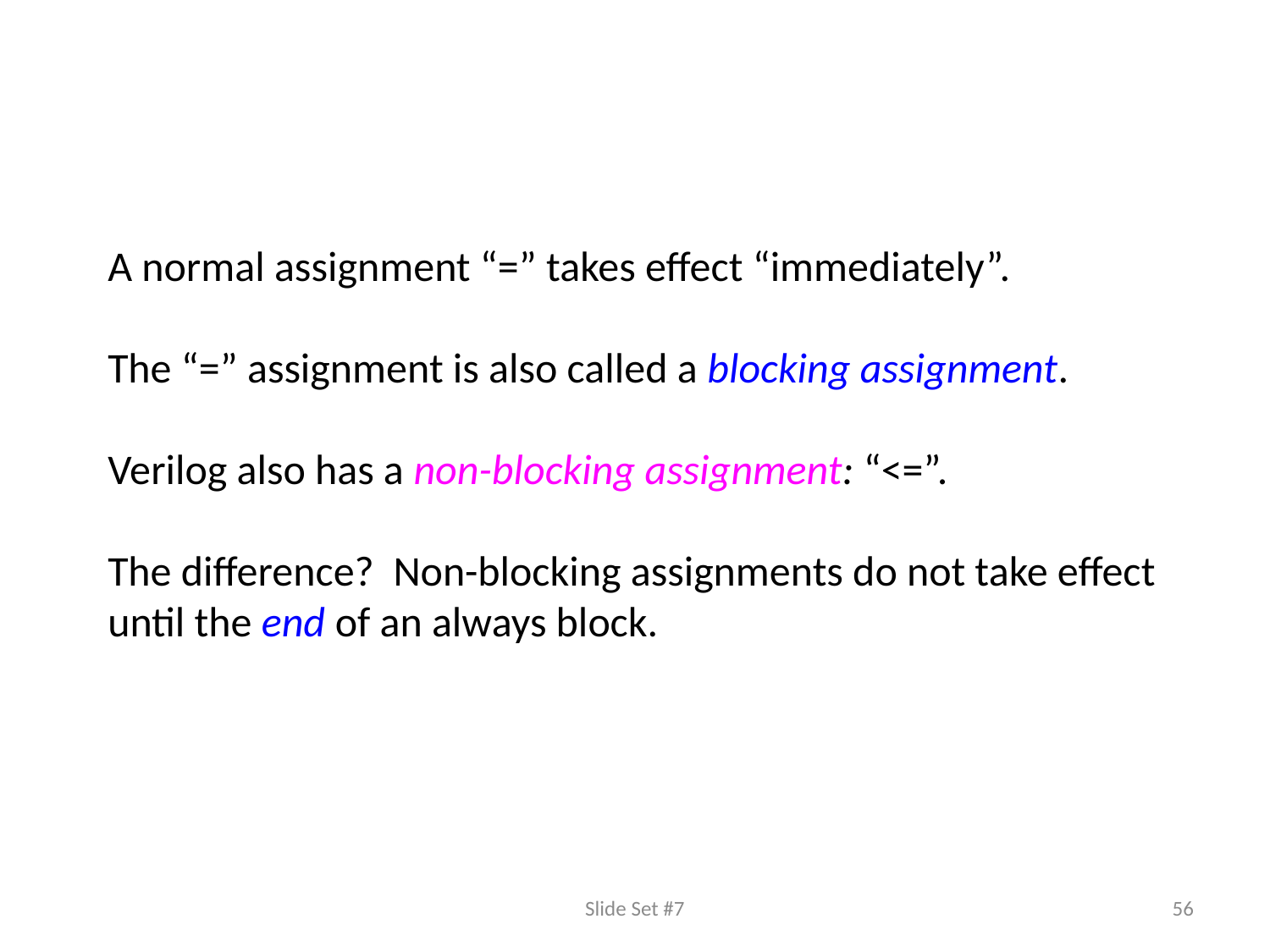

A normal assignment “=” takes effect “immediately”.

The “=” assignment is also called a blocking assignment.

Verilog also has a non-blocking assignment: “<=”.

The difference?  Non-blocking assignments do not take effect until the end of an always block.
Slide Set #7
56